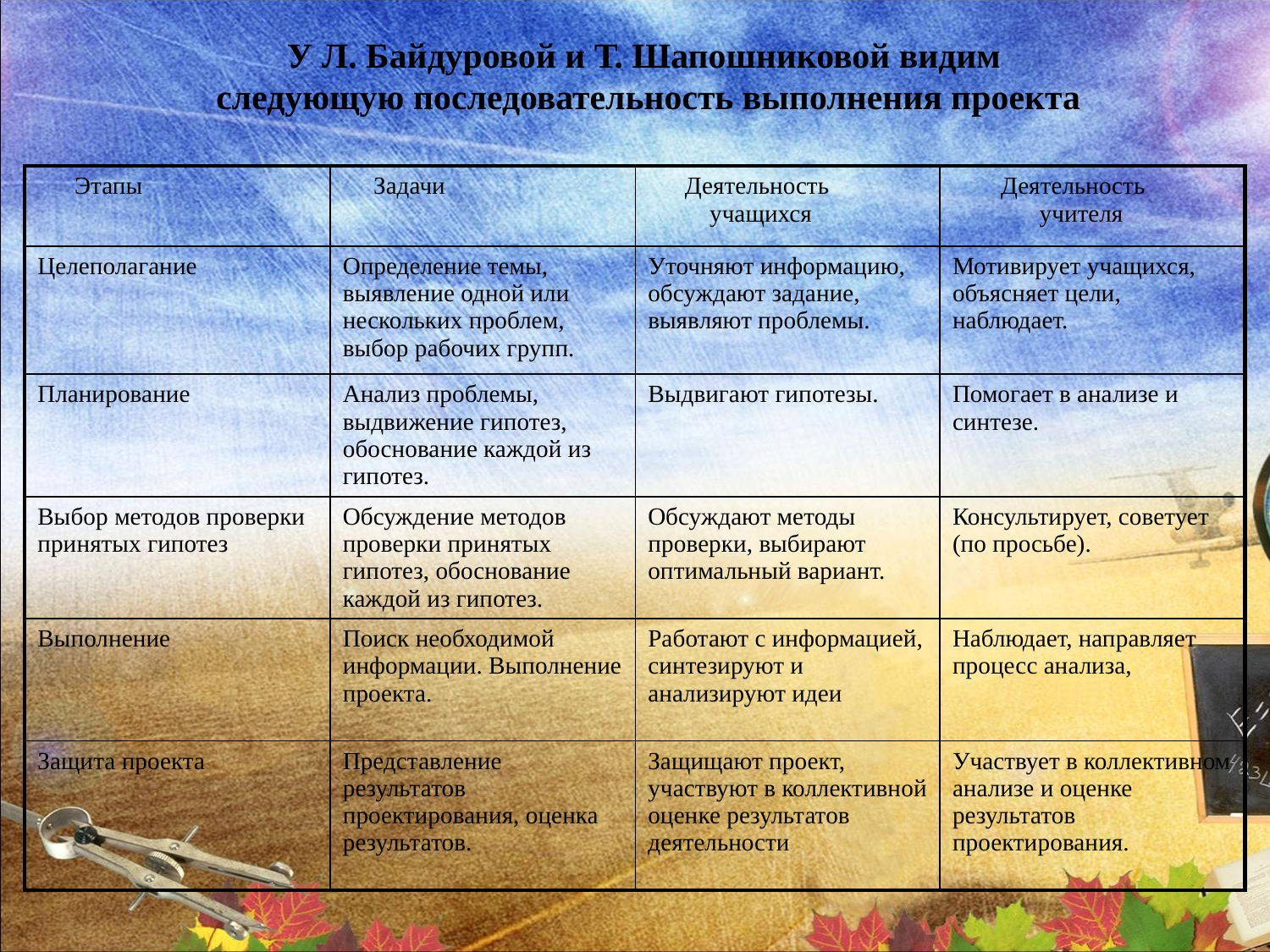

У Л. Байдуровой и Т. Шапошниковой видим
следующую последовательность выполнения проекта
| Этапы | Задачи | Деятельность учащихся | Деятельность учителя |
| --- | --- | --- | --- |
| Целеполагание | Определение темы, выявление одной или нескольких проблем, выбор рабочих групп. | Уточняют информацию, обсуждают задание, выявляют проблемы. | Мотивирует учащихся, объясняет цели, наблюдает. |
| Планирование | Анализ проблемы, выдвижение гипотез, обоснование каждой из гипотез. | Выдвигают гипотезы. | Помогает в анализе и синтезе. |
| Выбор методов проверки принятых гипотез | Обсуждение методов проверки принятых гипотез, обоснование каждой из гипотез. | Обсуждают методы проверки, выбирают оптимальный вариант. | Консультирует, советует (по просьбе). |
| Выполнение | Поиск необходимой информации. Выполнение проекта. | Работают с информацией, синтезируют и анализируют идеи | Наблюдает, направляет процесс анализа, |
| Защита проекта | Представление результатов проектирования, оценка результатов. | Защищают проект, участвуют в коллективной оценке результатов деятельности | Участвует в коллективном анализе и оценке результатов проектирования. |